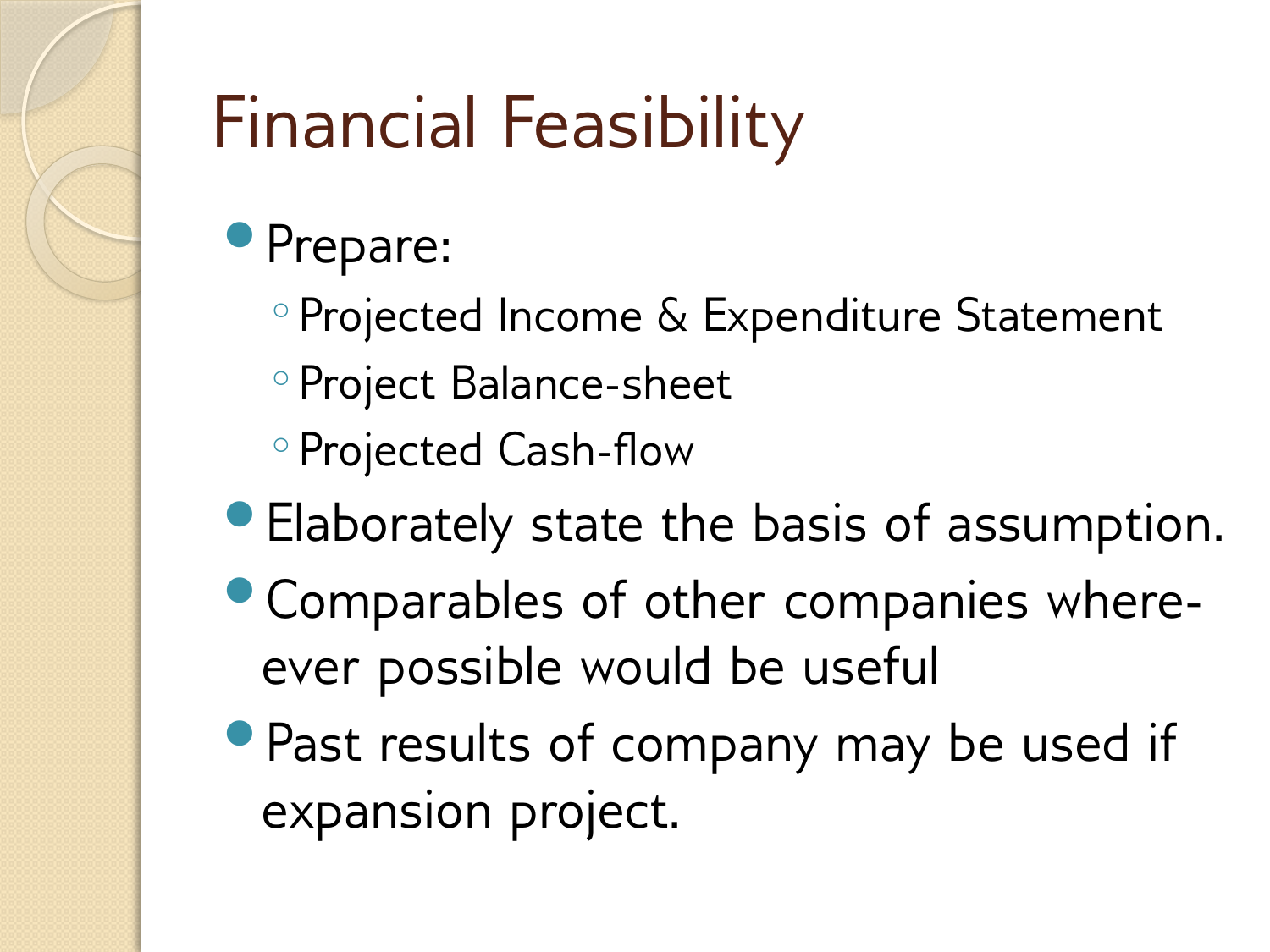

# Financial Feasibility
Prepare:
Projected Income & Expenditure Statement
Project Balance-sheet
Projected Cash-flow
Elaborately state the basis of assumption.
Comparables of other companies where-ever possible would be useful
Past results of company may be used if expansion project.